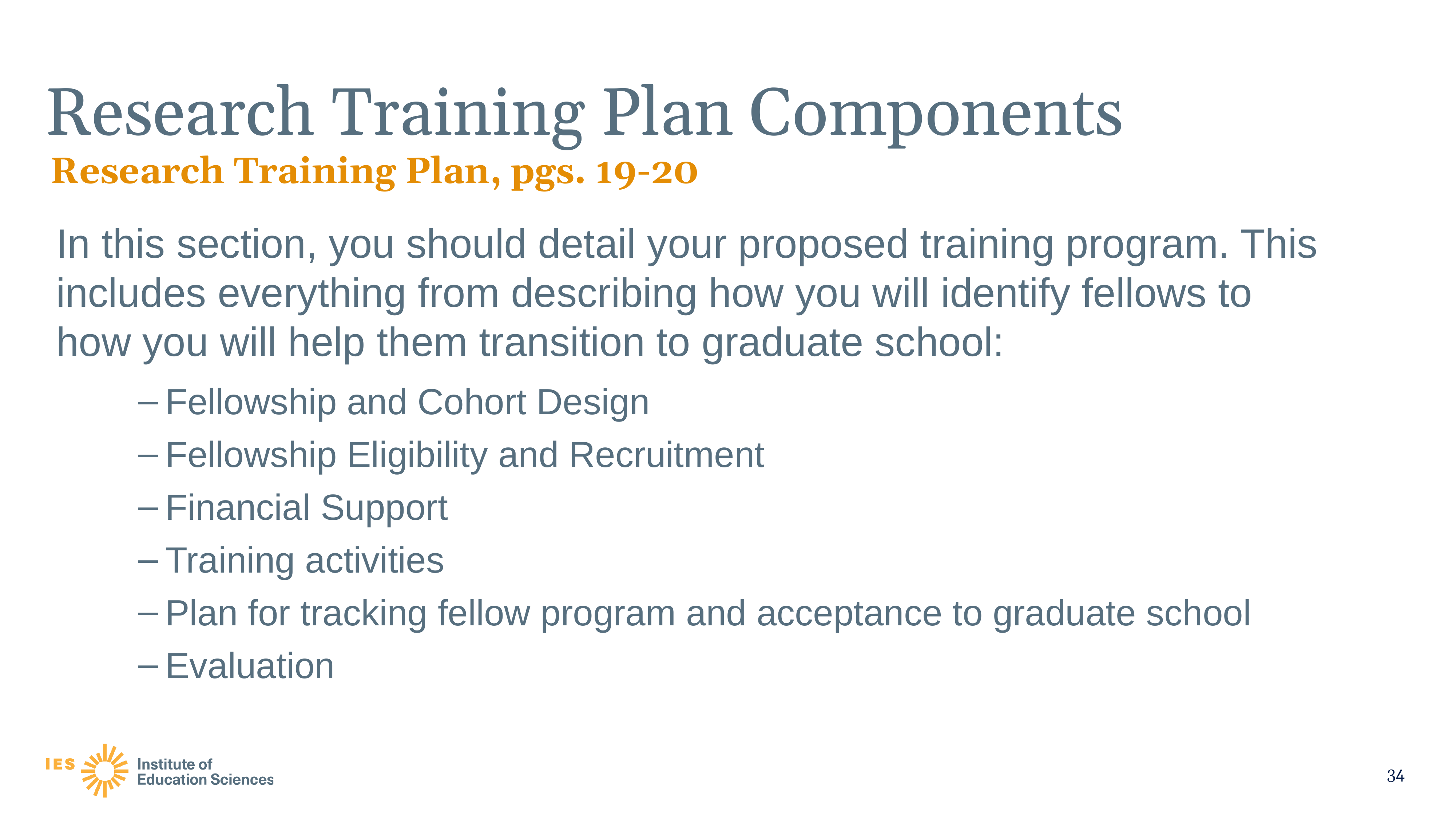

# Research Training Plan Components
Research Training Plan, pgs. 19-20
In this section, you should detail your proposed training program. This includes everything from describing how you will identify fellows to how you will help them transition to graduate school:
Fellowship and Cohort Design
Fellowship Eligibility and Recruitment
Financial Support
Training activities
Plan for tracking fellow program and acceptance to graduate school
Evaluation

34